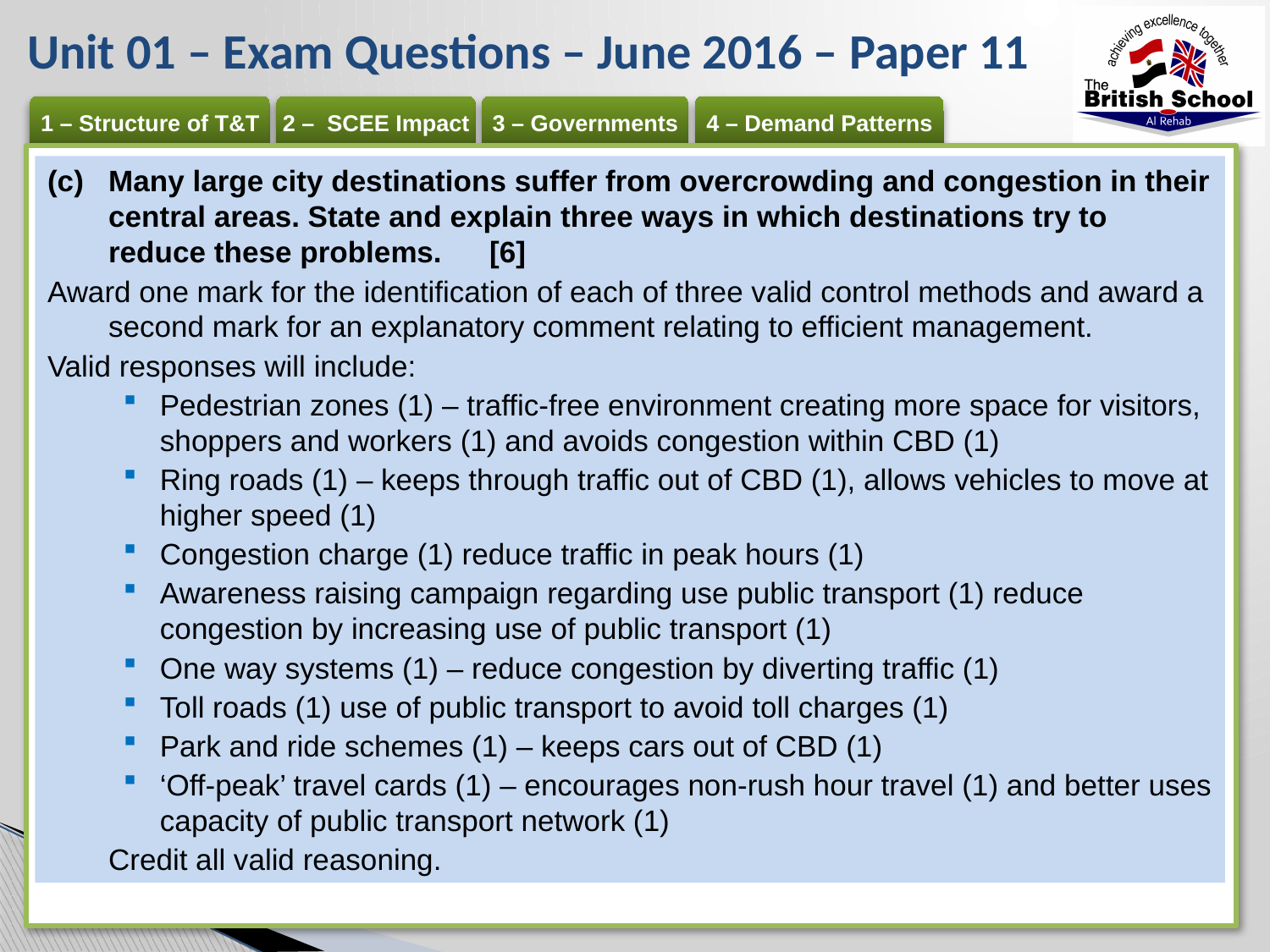

# Unit 01 – Exam Questions – June 2016 – Paper 11
(c) 	Many large city destinations suffer from overcrowding and congestion in their central areas. State and explain three ways in which destinations try to reduce these problems. 	[6]
Award one mark for the identification of each of three valid control methods and award a second mark for an explanatory comment relating to efficient management.
Valid responses will include:
Pedestrian zones (1) – traffic-free environment creating more space for visitors, shoppers and workers (1) and avoids congestion within CBD (1)
Ring roads (1) – keeps through traffic out of CBD (1), allows vehicles to move at higher speed (1)
Congestion charge (1) reduce traffic in peak hours (1)
Awareness raising campaign regarding use public transport (1) reduce congestion by increasing use of public transport (1)
One way systems (1) – reduce congestion by diverting traffic (1)
Toll roads (1) use of public transport to avoid toll charges (1)
Park and ride schemes (1) – keeps cars out of CBD (1)
‘Off-peak’ travel cards (1) – encourages non-rush hour travel (1) and better uses capacity of public transport network (1)
Credit all valid reasoning.